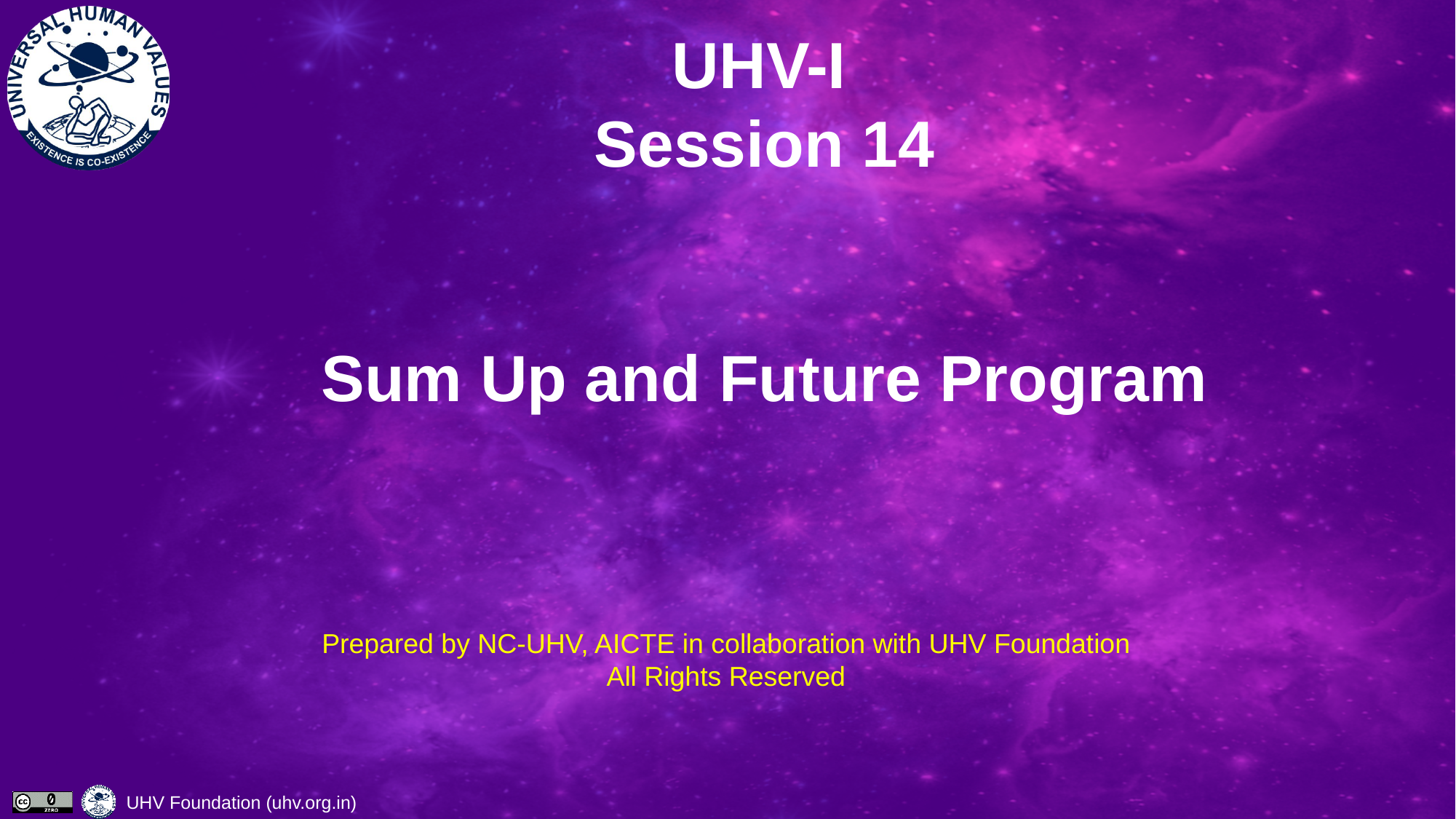

# UHV-I Session 14 Sum Up and Future Program